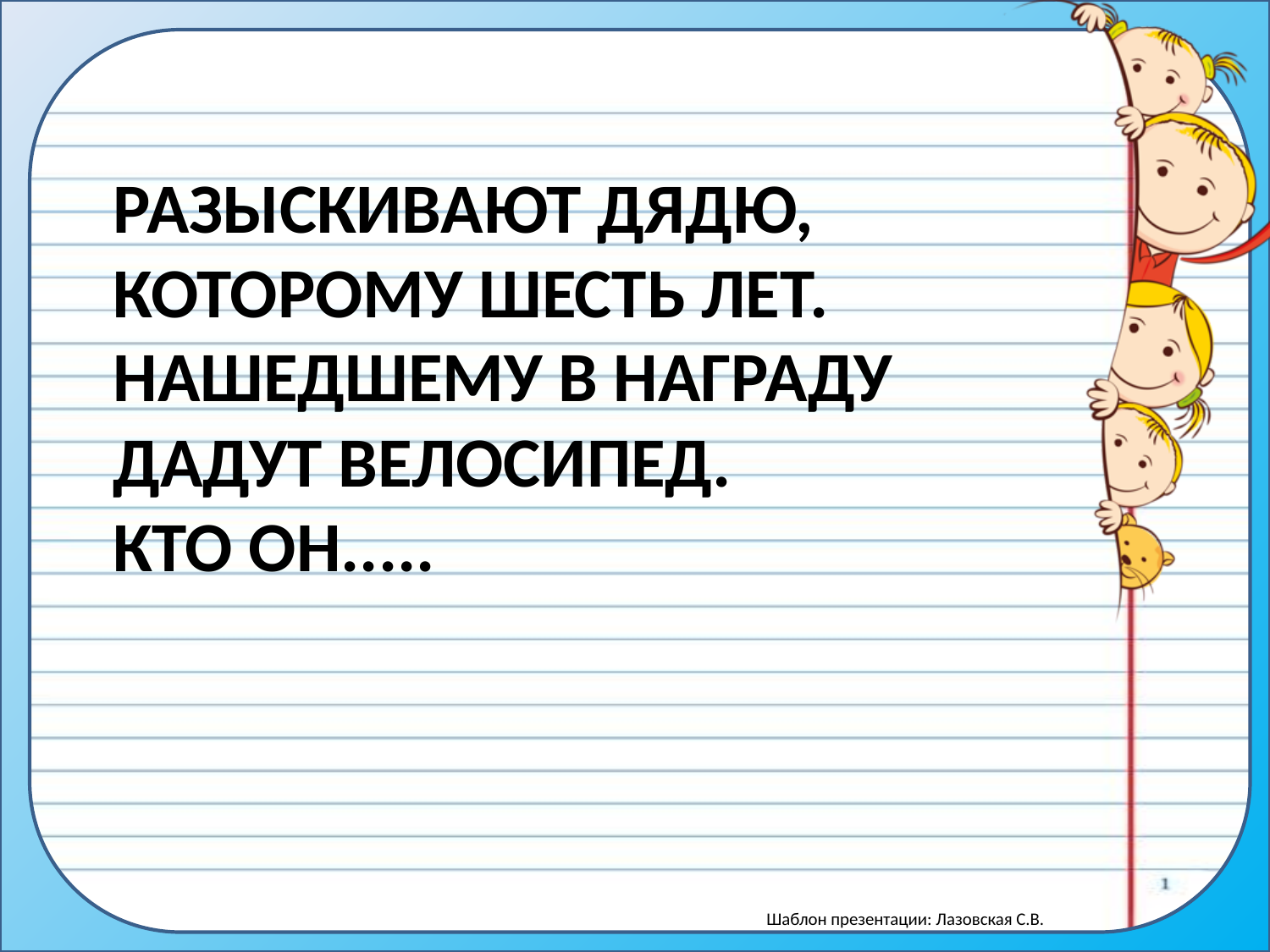

# Разыскивают дядю, Которому шесть лет. Нашедшему в награду Дадут велосипед. Кто он.....